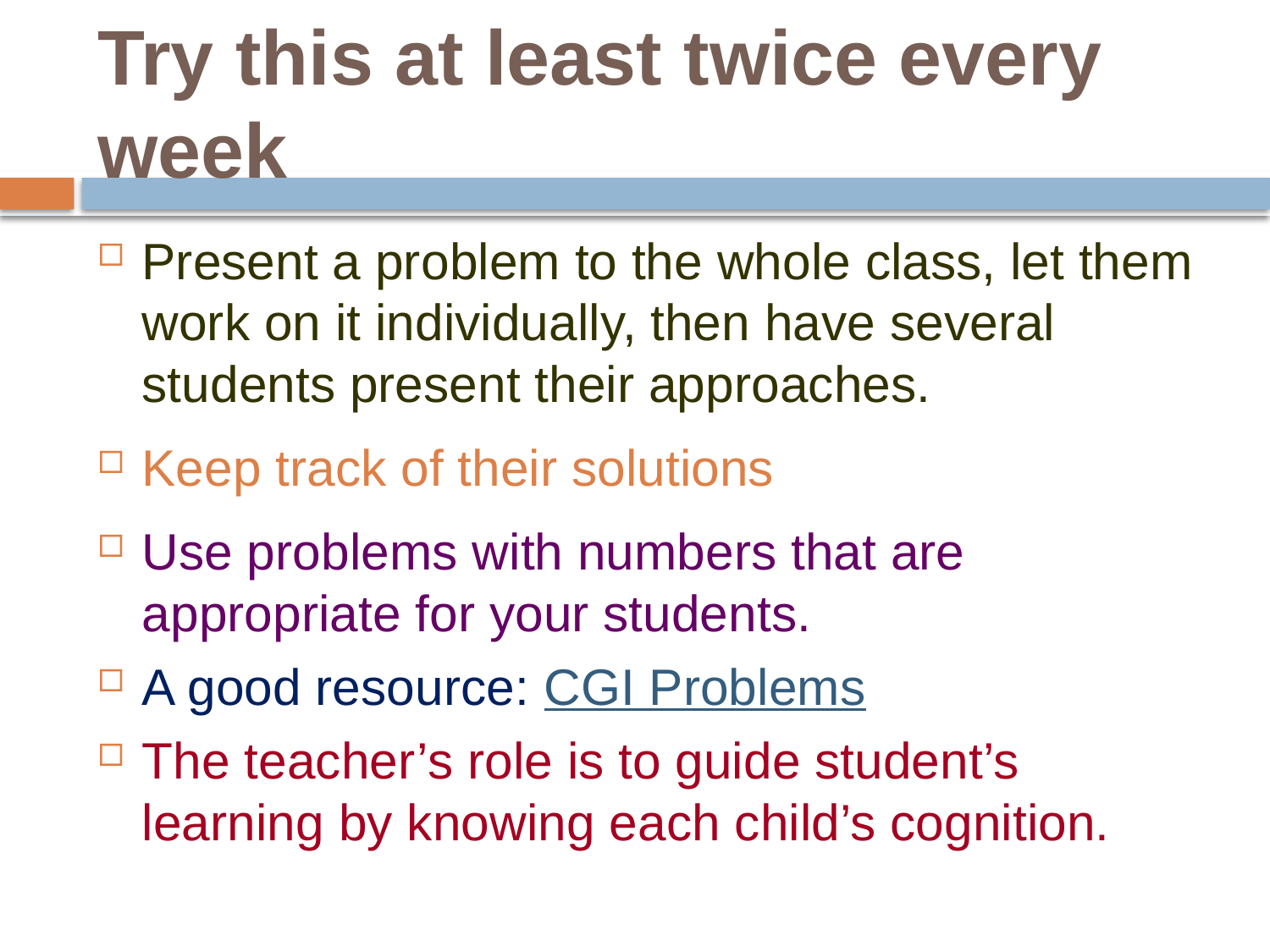

# Try this at least twice every week
Present a problem to the whole class, let them work on it individually, then have several students present their approaches.
Keep track of their solutions
Use problems with numbers that are appropriate for your students.
A good resource: CGI Problems
The teacher’s role is to guide student’s learning by knowing each child’s cognition.